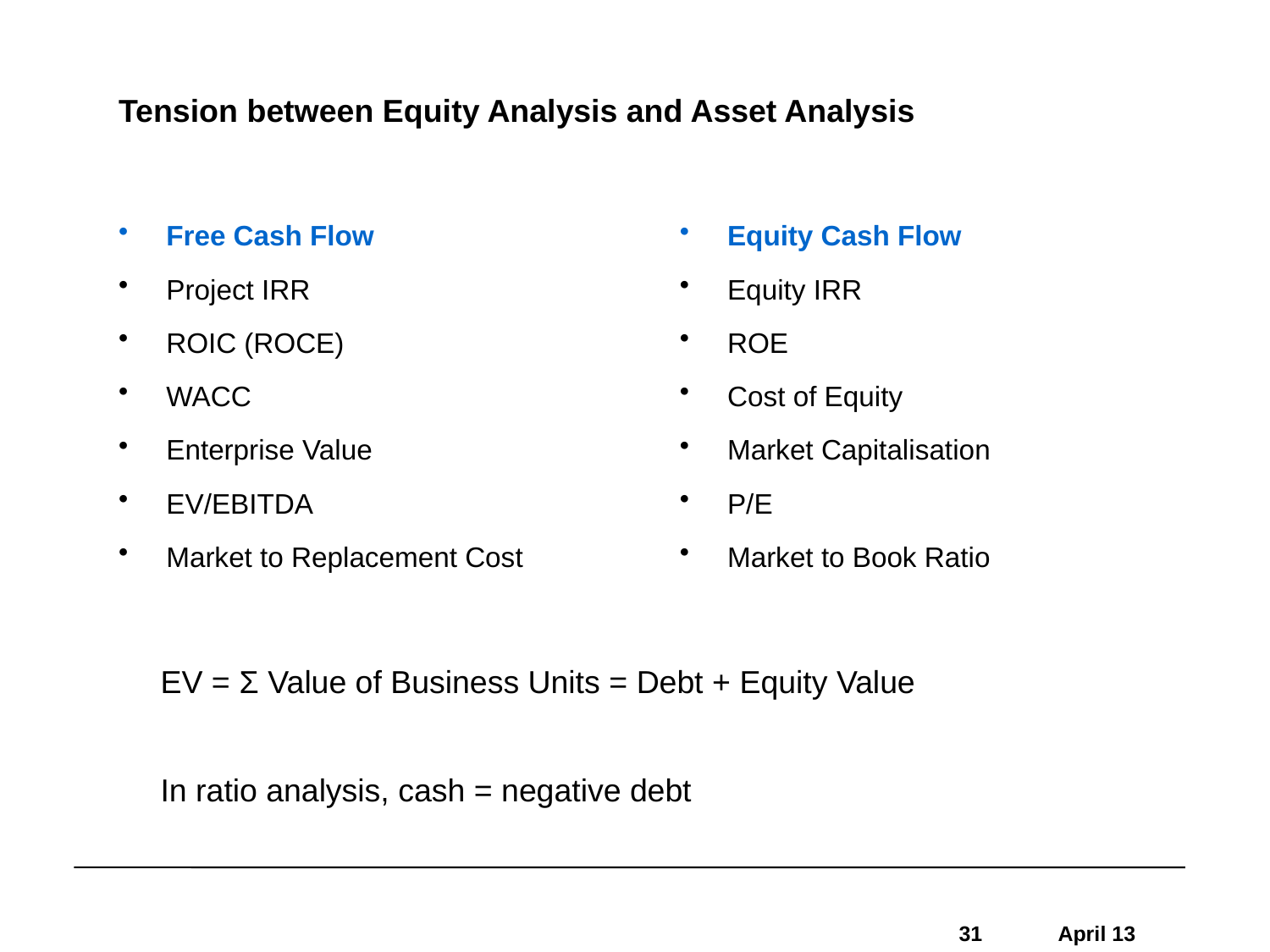

# Tension between Equity Analysis and Asset Analysis
Free Cash Flow
Project IRR
ROIC (ROCE)
WACC
Enterprise Value
EV/EBITDA
Market to Replacement Cost

Equity Cash Flow
Equity IRR
ROE
Cost of Equity
Market Capitalisation
P/E
Market to Book Ratio
EV = Σ Value of Business Units = Debt + Equity Value

In ratio analysis, cash = negative debt